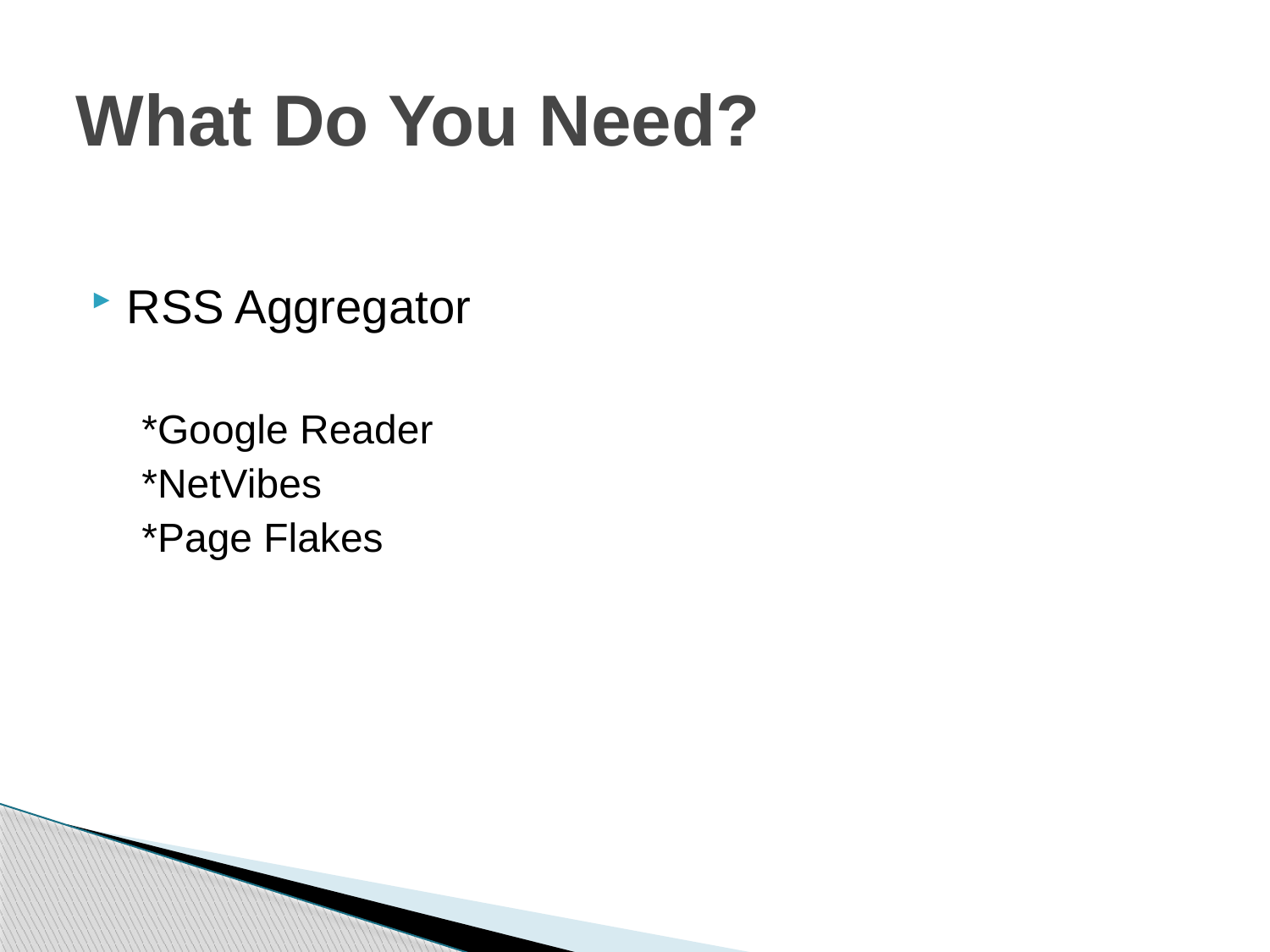

# What Do You Need?

RSS Aggregator

 *Google Reader
 *NetVibes
 *Page Flakes